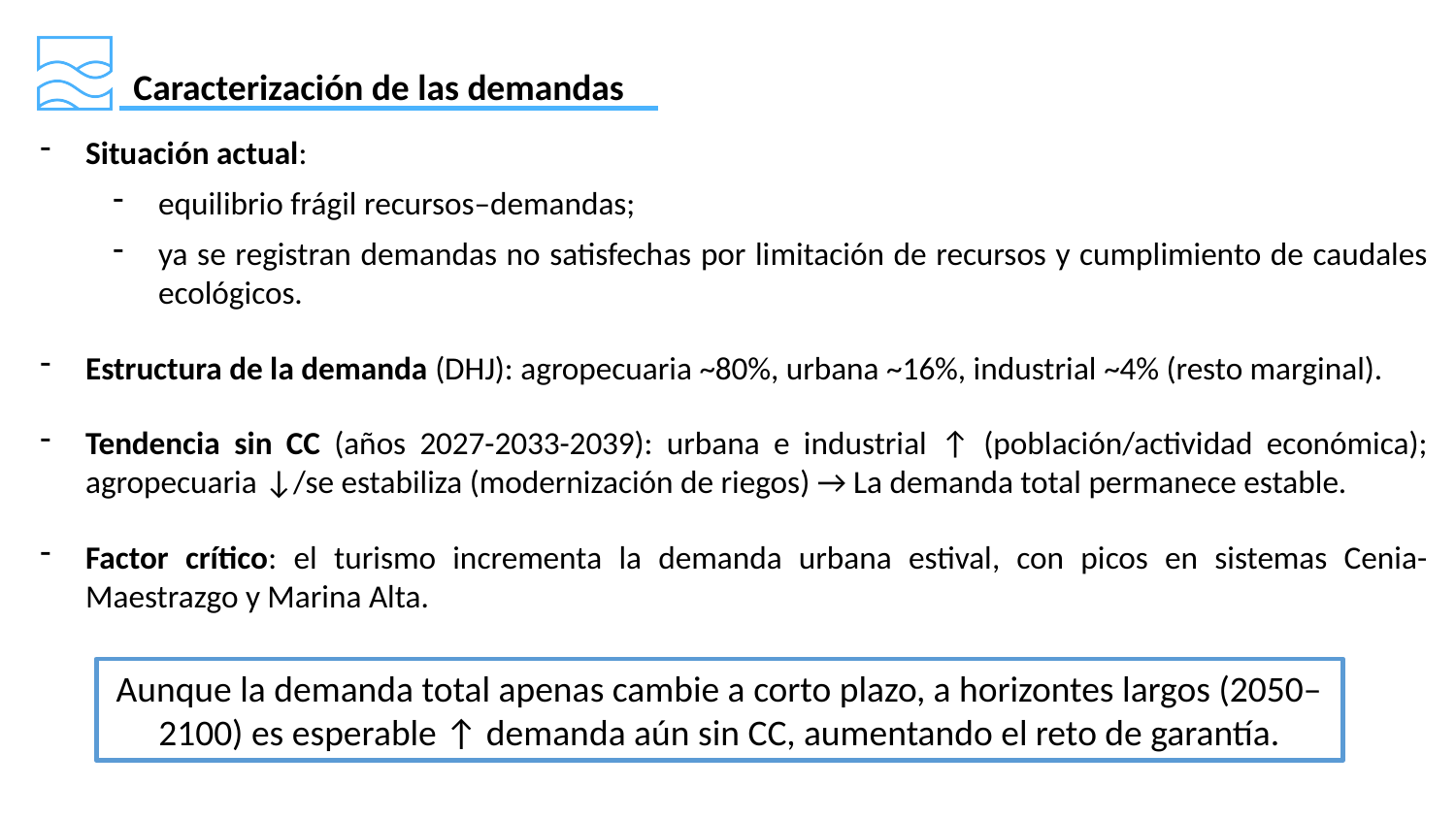

Caracterización de las demandas
Situación actual:
equilibrio frágil recursos–demandas;
ya se registran demandas no satisfechas por limitación de recursos y cumplimiento de caudales ecológicos.
Estructura de la demanda (DHJ): agropecuaria ~80%, urbana ~16%, industrial ~4% (resto marginal).
Tendencia sin CC (años 2027-2033-2039): urbana e industrial ↑ (población/actividad económica); agropecuaria ↓/se estabiliza (modernización de riegos) → La demanda total permanece estable.
Factor crítico: el turismo incrementa la demanda urbana estival, con picos en sistemas Cenia-Maestrazgo y Marina Alta.
Aunque la demanda total apenas cambie a corto plazo, a horizontes largos (2050–2100) es esperable ↑ demanda aún sin CC, aumentando el reto de garantía.